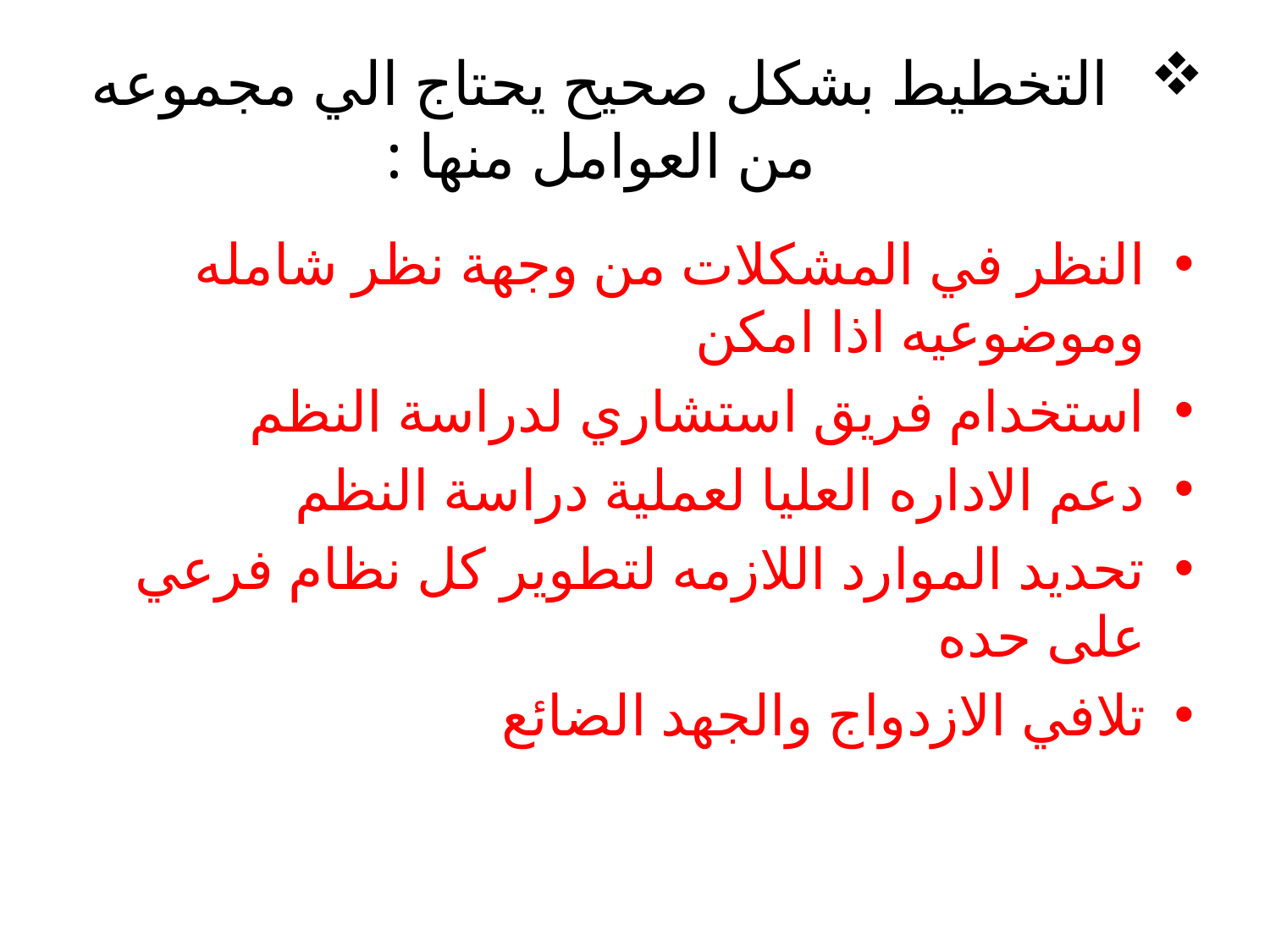

# التخطيط بشكل صحيح يحتاج الي مجموعه من العوامل منها :
النظر في المشكلات من وجهة نظر شامله وموضوعيه اذا امكن
استخدام فريق استشاري لدراسة النظم
دعم الاداره العليا لعملية دراسة النظم
تحديد الموارد اللازمه لتطوير كل نظام فرعي على حده
تلافي الازدواج والجهد الضائع